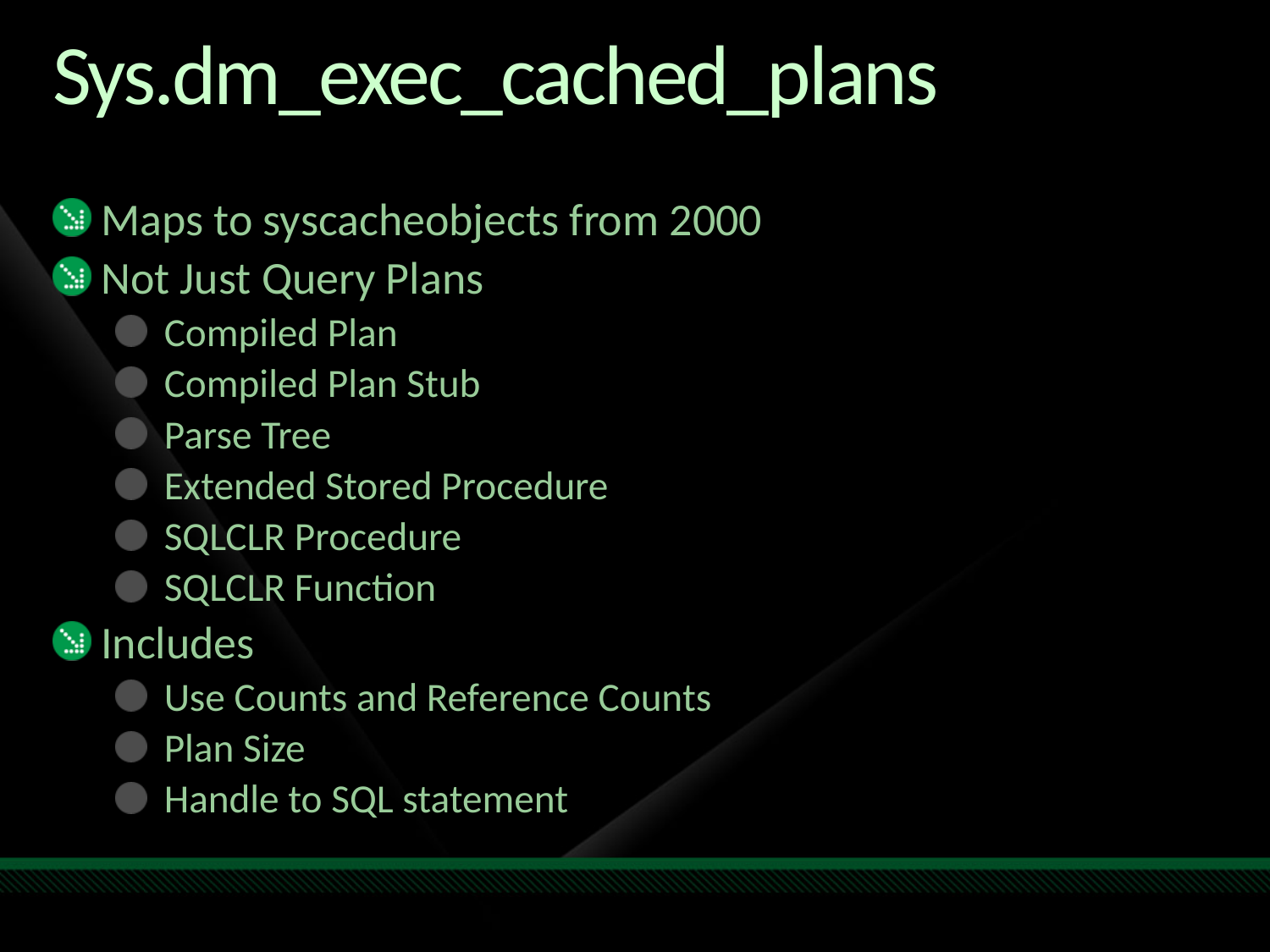

# Sys.dm_exec_cached_plans
Maps to syscacheobjects from 2000
Not Just Query Plans
Compiled Plan
Compiled Plan Stub
Parse Tree
Extended Stored Procedure
SQLCLR Procedure
SQLCLR Function
Includes
Use Counts and Reference Counts
Plan Size
Handle to SQL statement